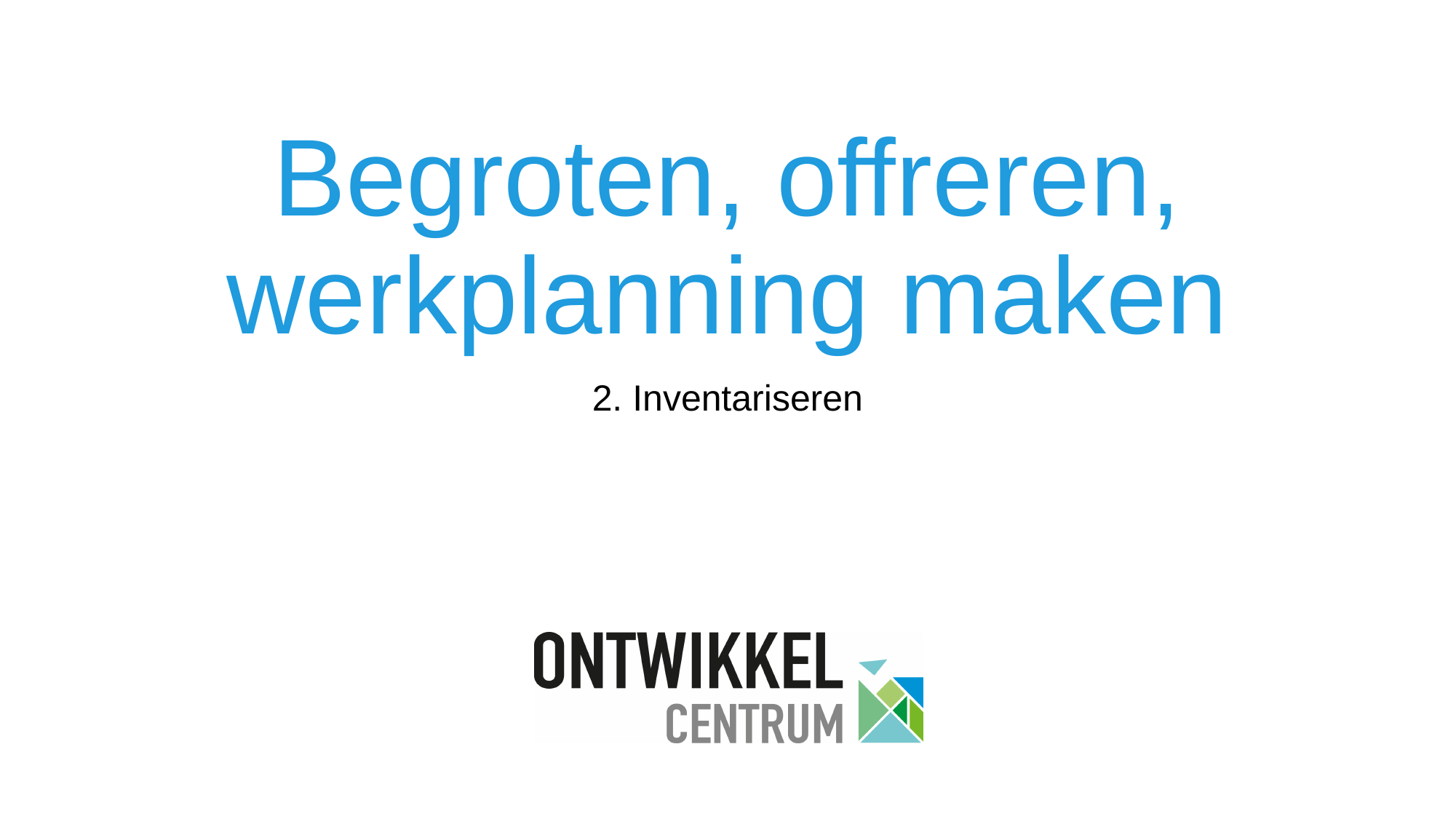

# Begroten, offreren, werkplanning maken
2. Inventariseren